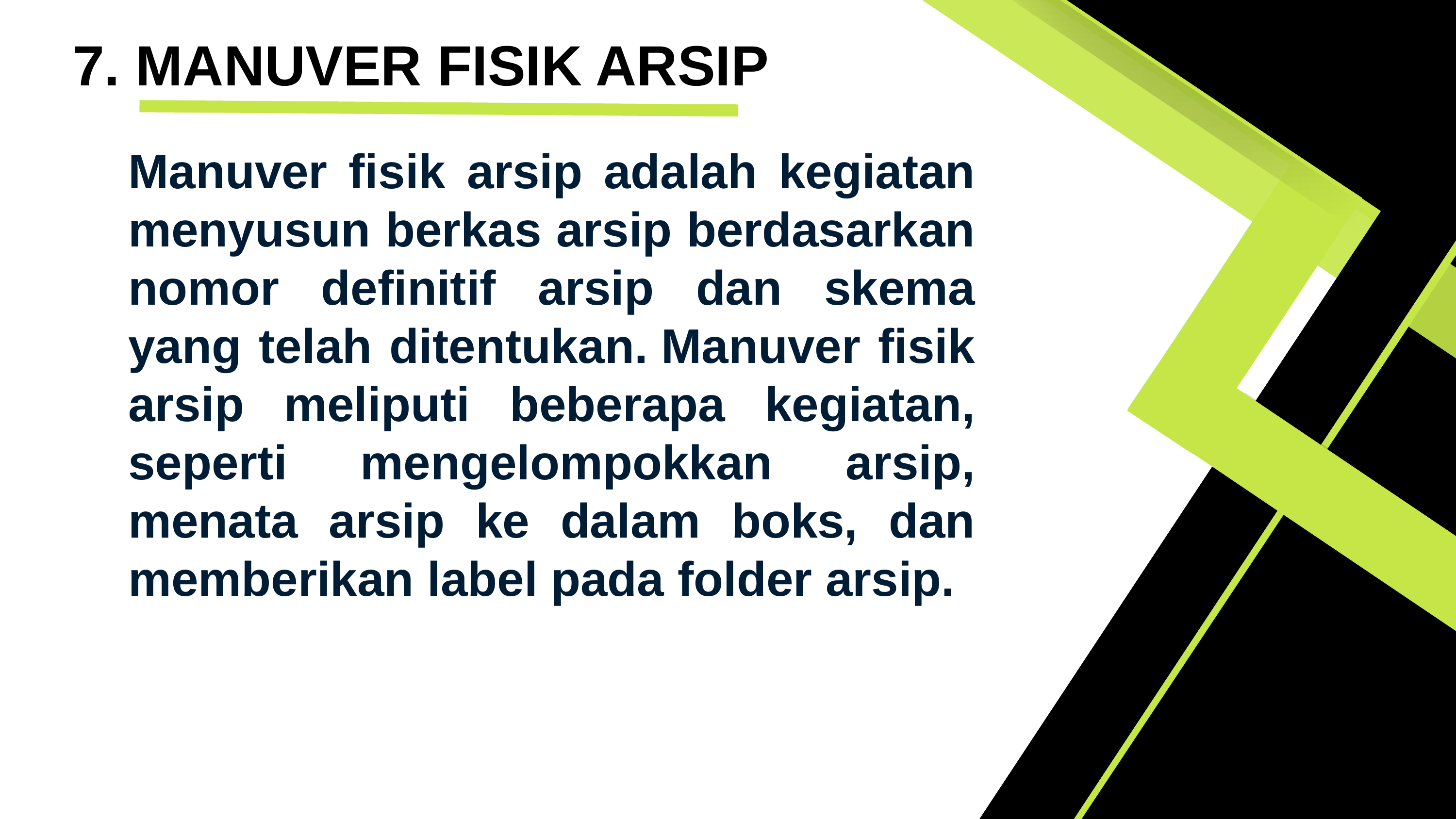

7. MANUVER FISIK ARSIP

Manuver fisik arsip adalah kegiatan menyusun berkas arsip berdasarkan nomor definitif arsip dan skema yang telah ditentukan. Manuver fisik arsip meliputi beberapa kegiatan, seperti mengelompokkan arsip, menata arsip ke dalam boks, dan memberikan label pada folder arsip.